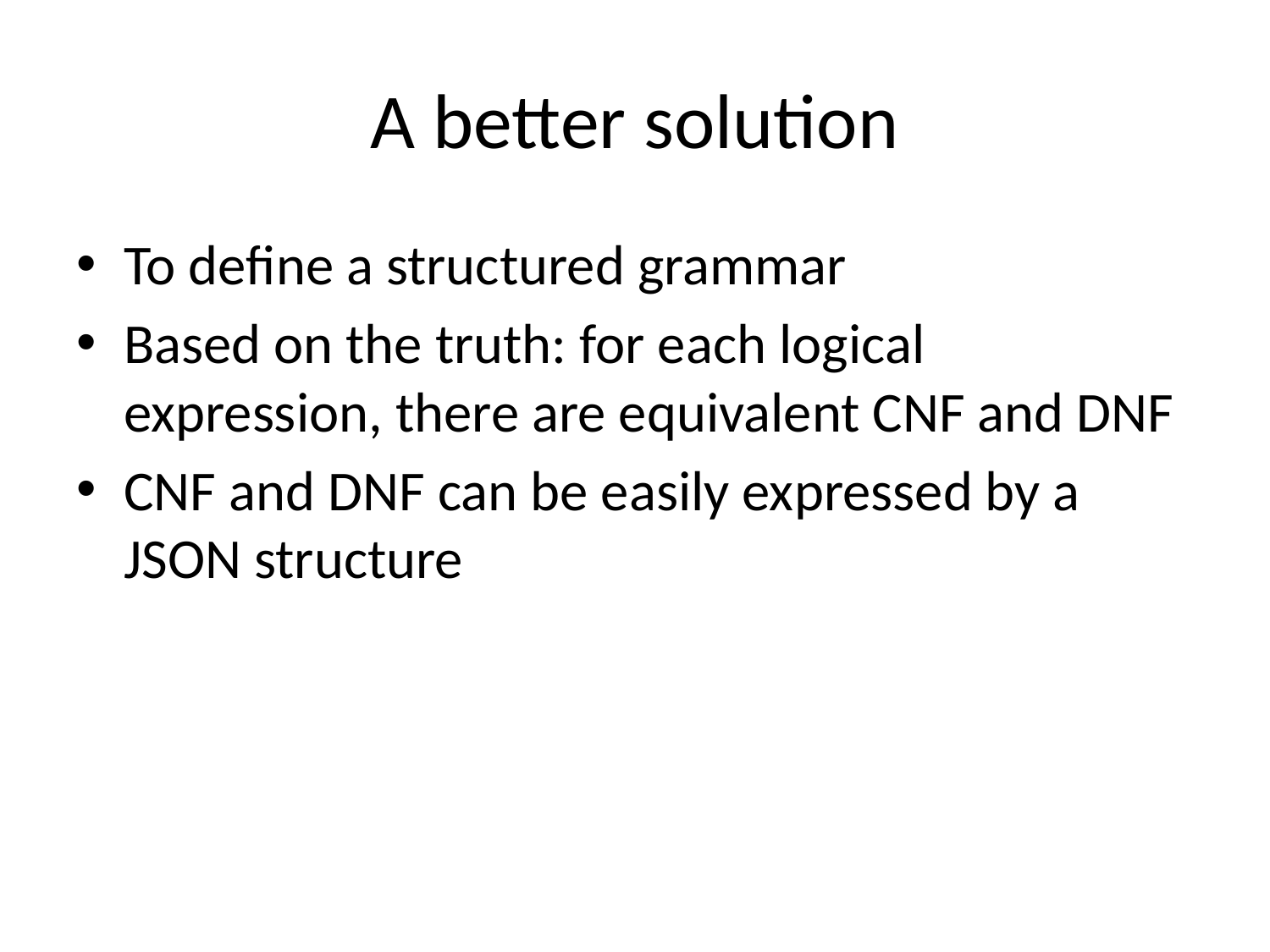

# A better solution
To define a structured grammar
Based on the truth: for each logical expression, there are equivalent CNF and DNF
CNF and DNF can be easily expressed by a JSON structure